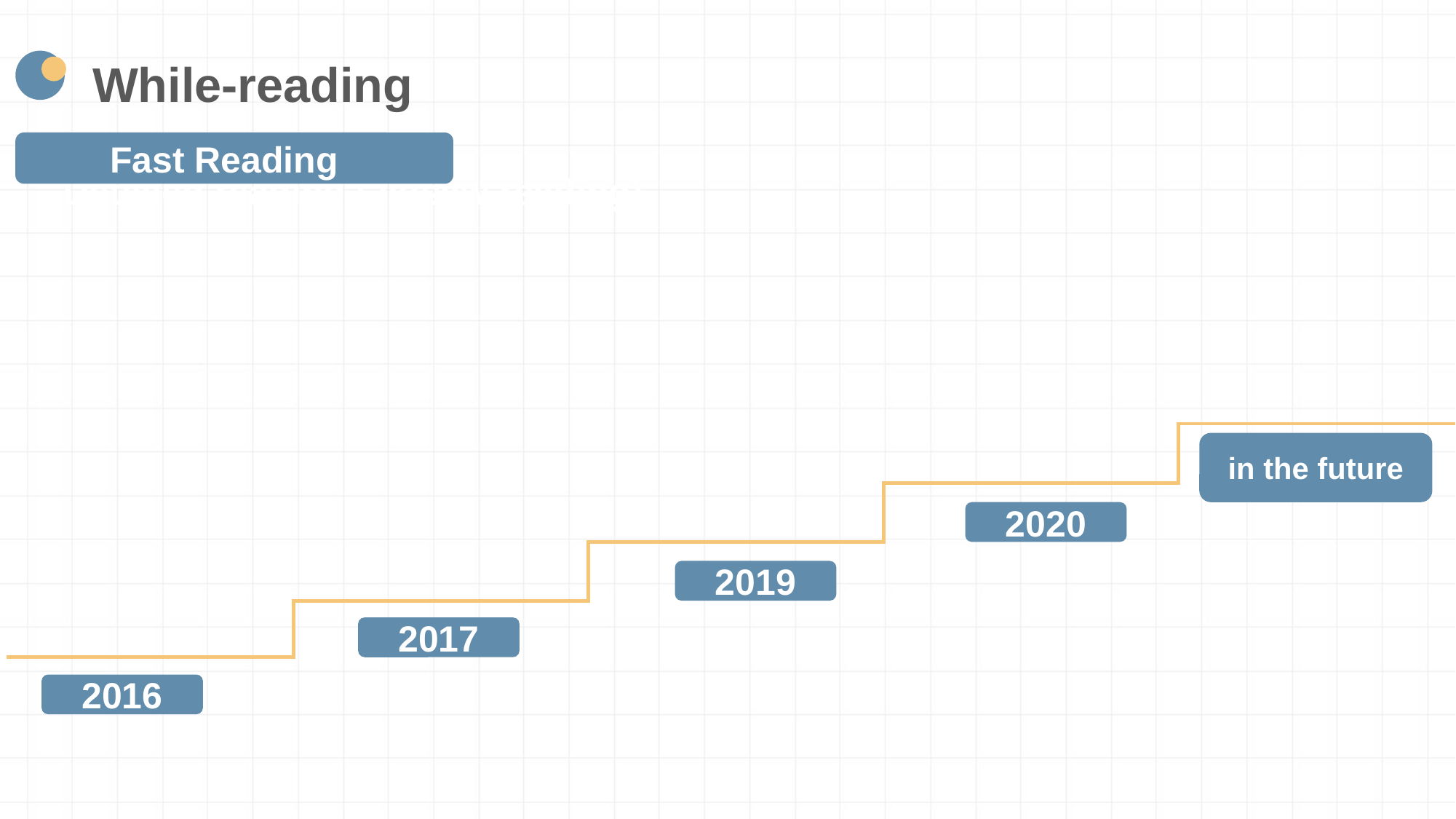

While-reading

Fast Reading
Detailed reading (Jigsaw reading)
in the future
2020
2019
2017
2016